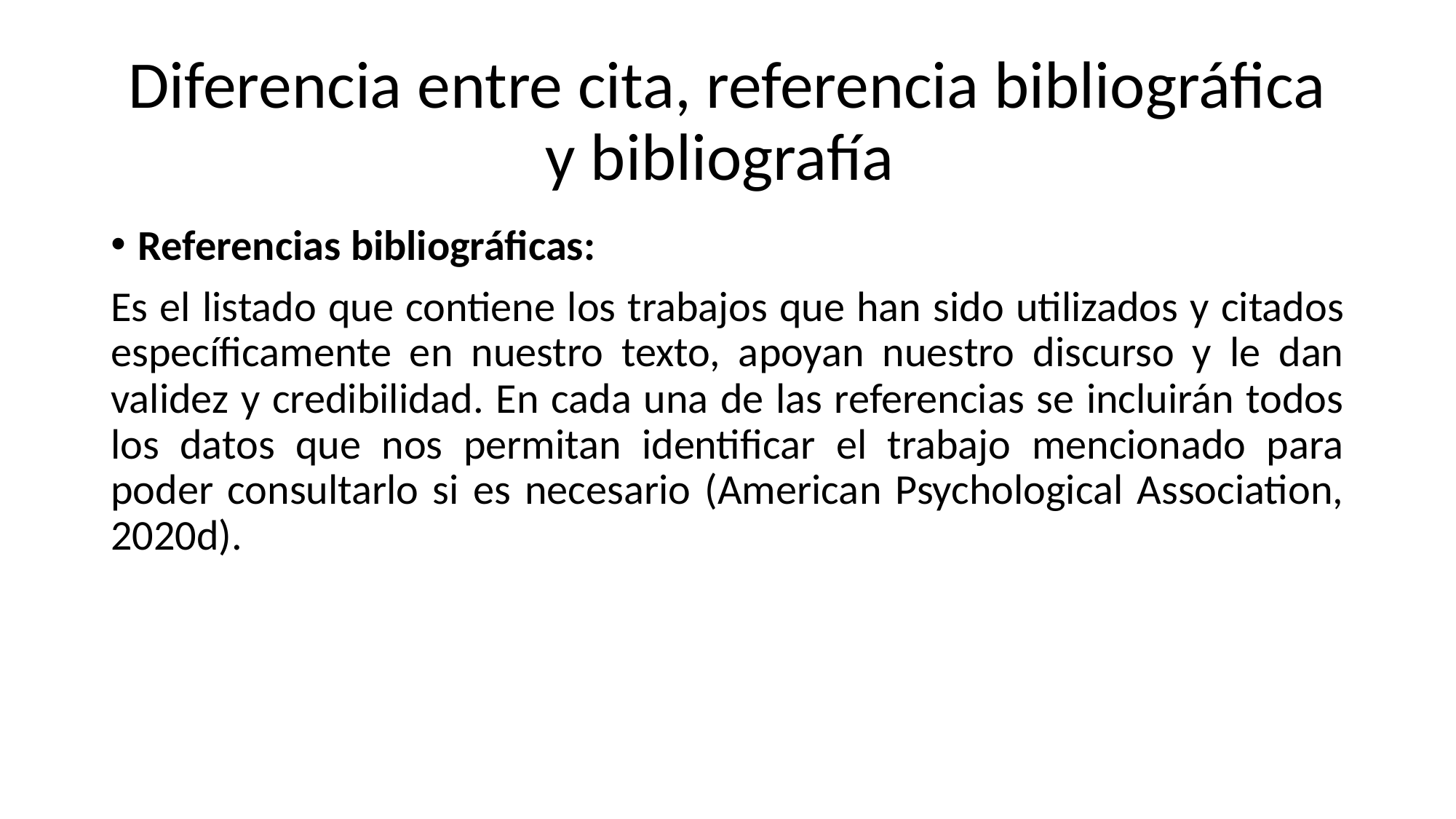

# Diferencia entre cita, referencia bibliográfica y bibliografía
Referencias bibliográficas:
Es el listado que contiene los trabajos que han sido utilizados y citados específicamente en nuestro texto, apoyan nuestro discurso y le dan validez y credibilidad. En cada una de las referencias se incluirán todos los datos que nos permitan identificar el trabajo mencionado para poder consultarlo si es necesario (American Psychological Association, 2020d).